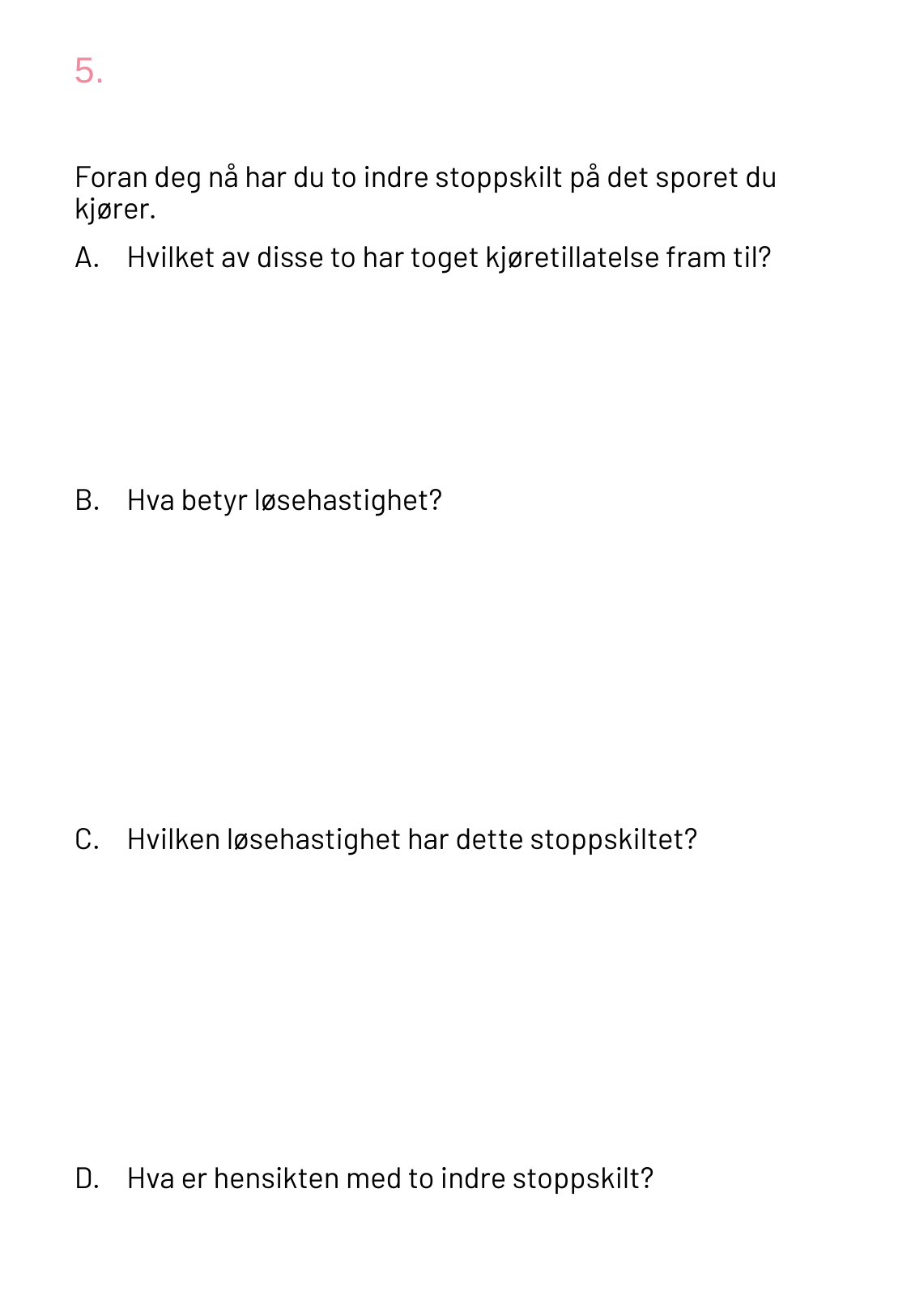

5.
Foran deg nå har du to indre stoppskilt på det sporet du kjører.
Hvilket av disse to har toget kjøretillatelse fram til?

Hva betyr løsehastighet?

Hvilken løsehastighet har dette stoppskiltet?

Hva er hensikten med to indre stoppskilt?